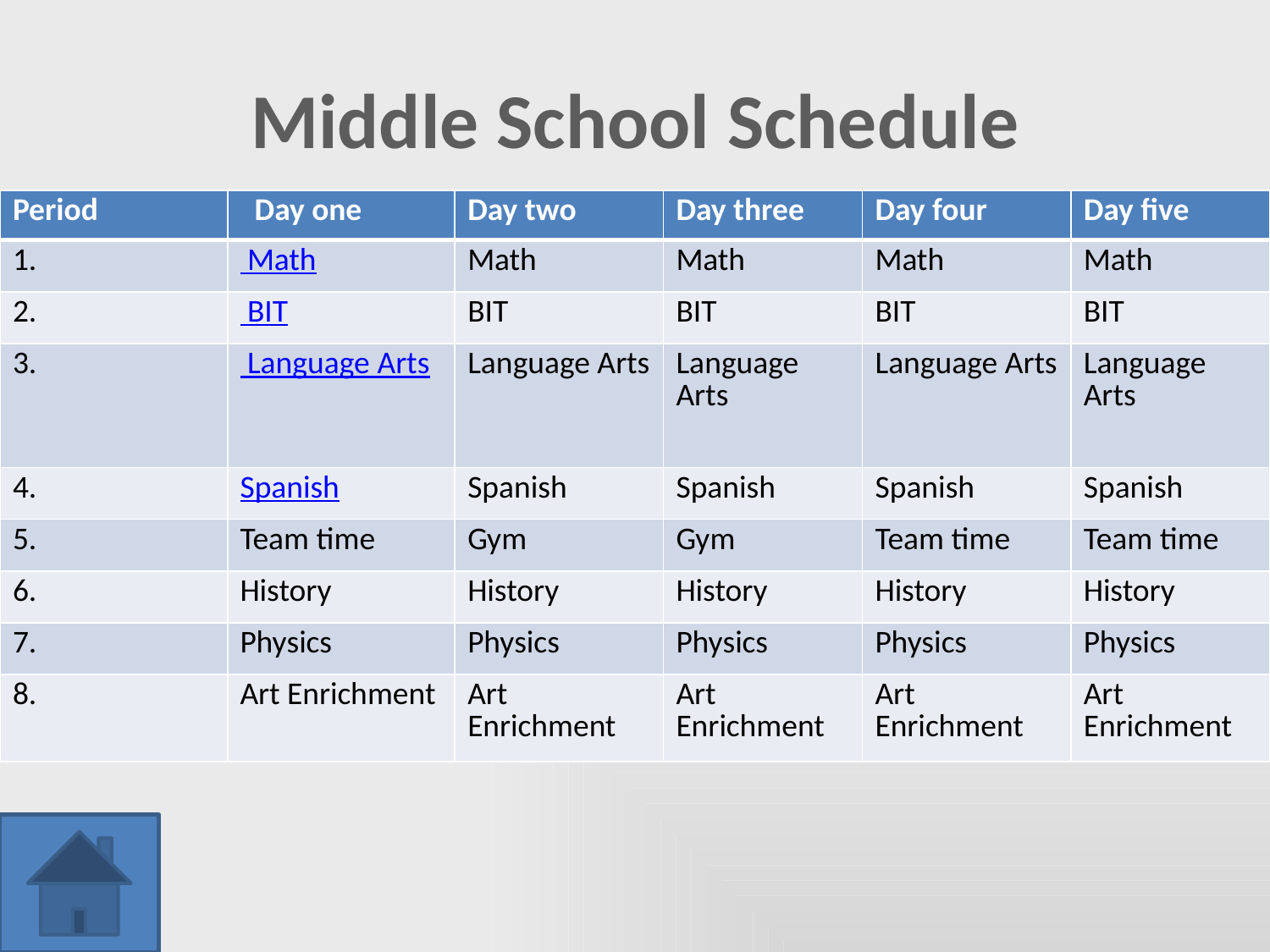

# Middle School Schedule
| Period | Day one | Day two | Day three | Day four | Day five |
| --- | --- | --- | --- | --- | --- |
| 1. | Math | Math | Math | Math | Math |
| 2. | BIT | BIT | BIT | BIT | BIT |
| 3. | Language Arts | Language Arts | Language Arts | Language Arts | Language Arts |
| 4. | Spanish | Spanish | Spanish | Spanish | Spanish |
| 5. | Team time | Gym | Gym | Team time | Team time |
| 6. | History | History | History | History | History |
| 7. | Physics | Physics | Physics | Physics | Physics |
| 8. | Art Enrichment | Art Enrichment | Art Enrichment | Art Enrichment | Art Enrichment |